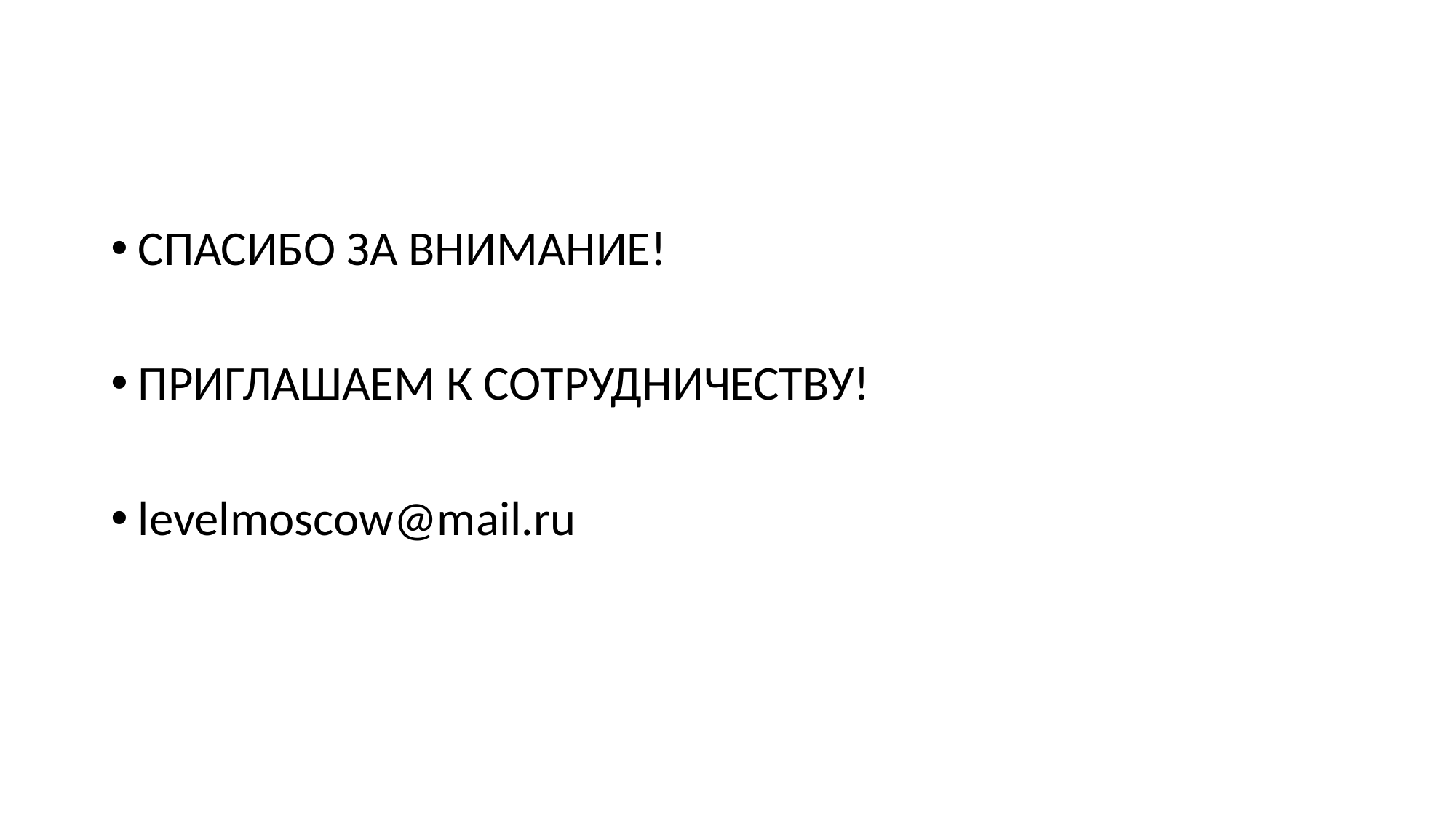

#
СПАСИБО ЗА ВНИМАНИЕ!

ПРИГЛАШАЕМ К СОТРУДНИЧЕСТВУ!

levelmoscow@mail.ru